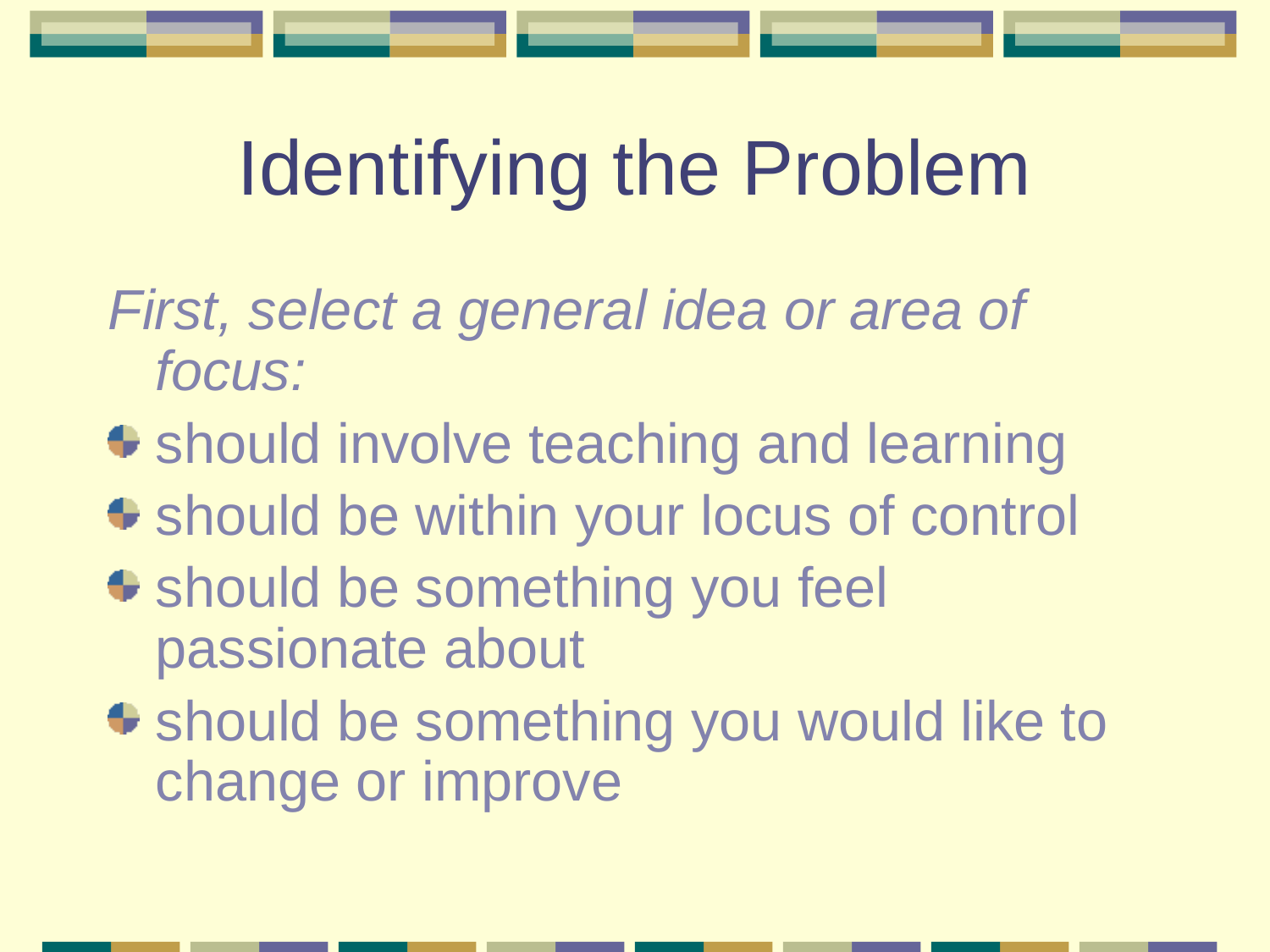

# Identifying the Problem
First, select a general idea or area of focus:
should involve teaching and learning
should be within your locus of control
should be something you feel passionate about
should be something you would like to change or improve